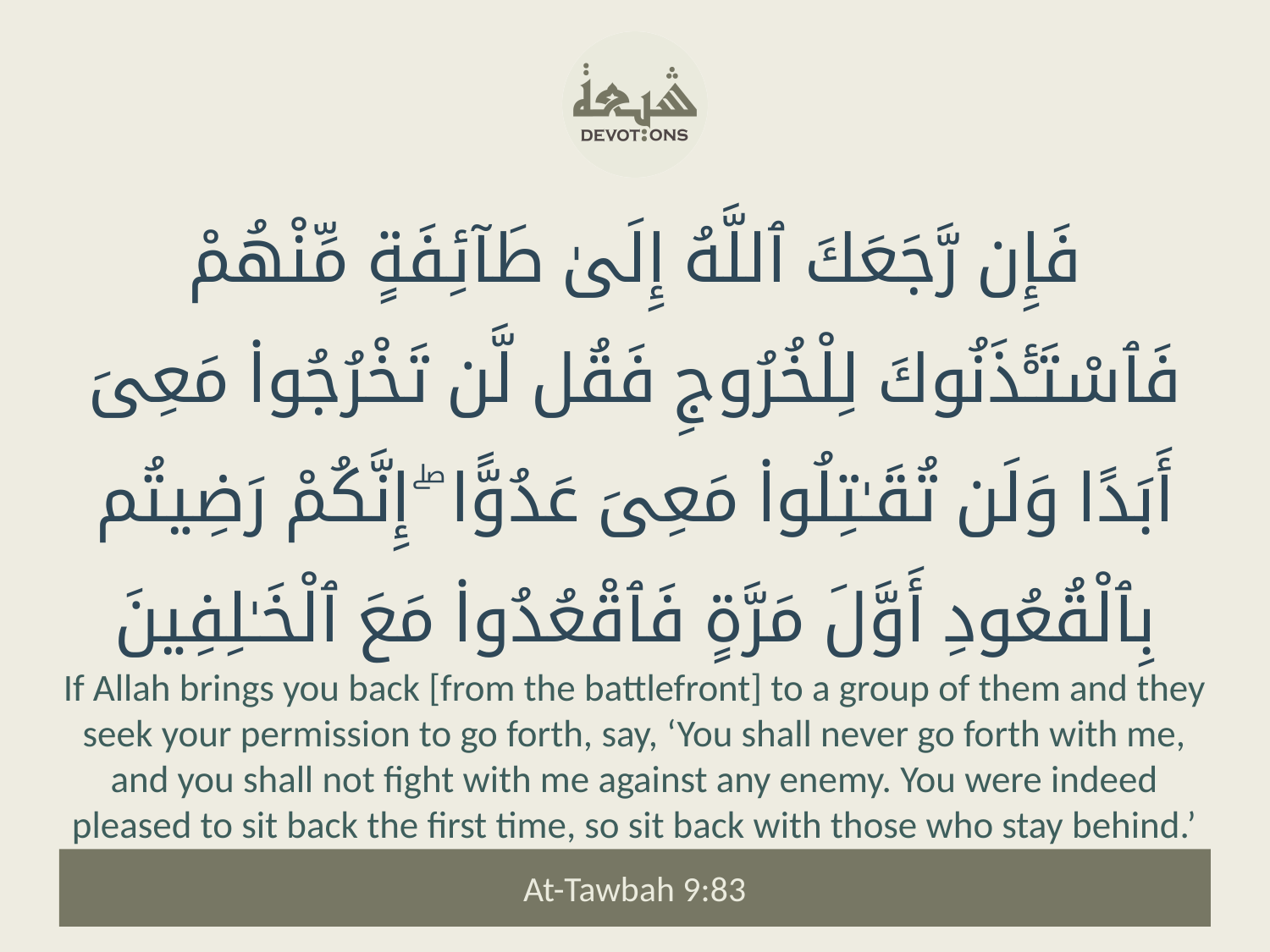

فَإِن رَّجَعَكَ ٱللَّهُ إِلَىٰ طَآئِفَةٍ مِّنْهُمْ فَٱسْتَـْٔذَنُوكَ لِلْخُرُوجِ فَقُل لَّن تَخْرُجُوا۟ مَعِىَ أَبَدًا وَلَن تُقَـٰتِلُوا۟ مَعِىَ عَدُوًّا ۖ إِنَّكُمْ رَضِيتُم بِٱلْقُعُودِ أَوَّلَ مَرَّةٍ فَٱقْعُدُوا۟ مَعَ ٱلْخَـٰلِفِينَ
If Allah brings you back [from the battlefront] to a group of them and they seek your permission to go forth, say, ‘You shall never go forth with me, and you shall not fight with me against any enemy. You were indeed pleased to sit back the first time, so sit back with those who stay behind.’
At-Tawbah 9:83